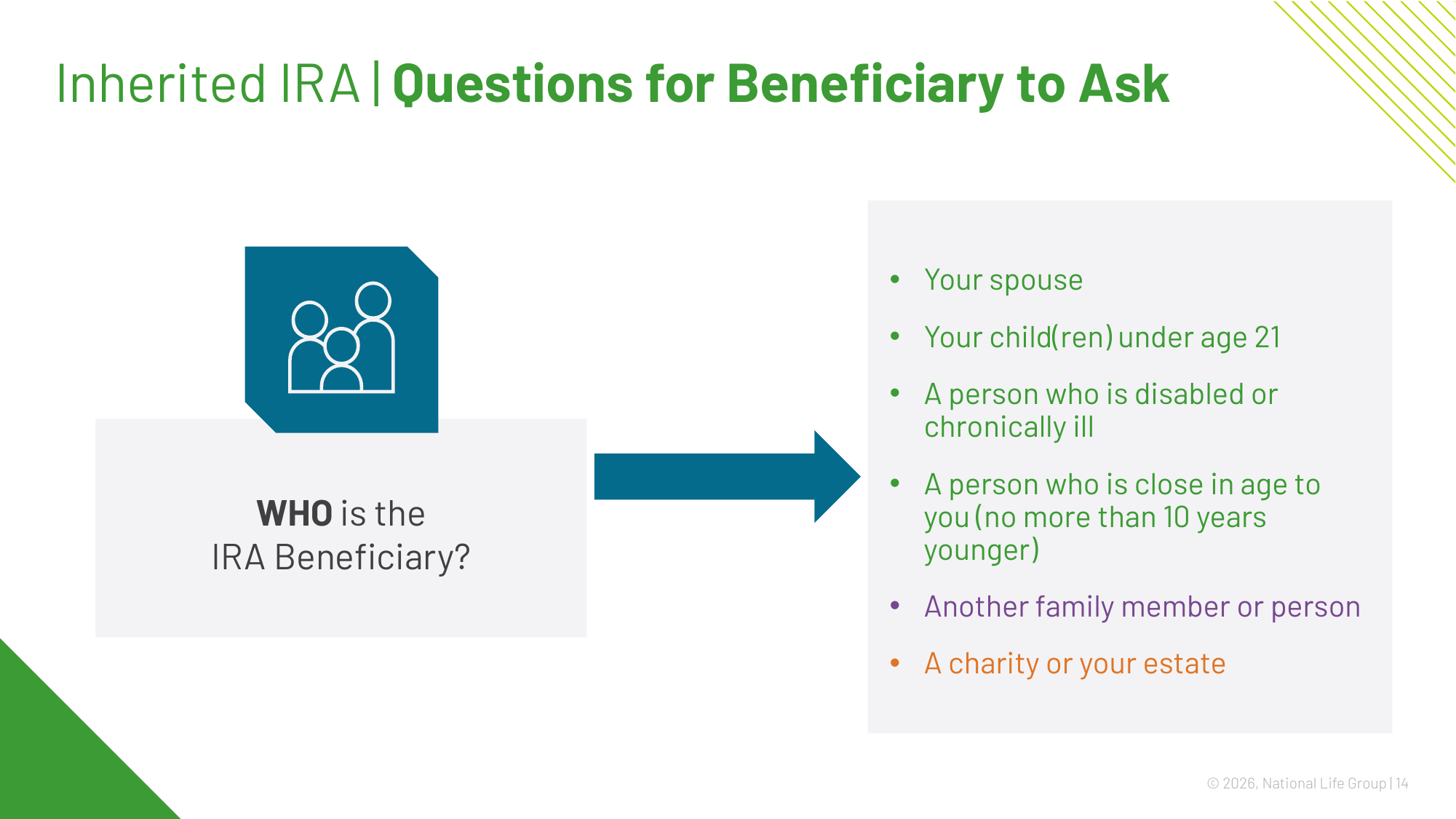

# Inherited IRA | Questions for Beneficiary to Ask
Your spouse
Your child(ren) under age 21
A person who is disabled or chronically ill
A person who is close in age to you (no more than 10 years younger)
Another family member or person
A charity or your estate

WHO is the
IRA Beneficiary?

© 2026, National Life Group | 14